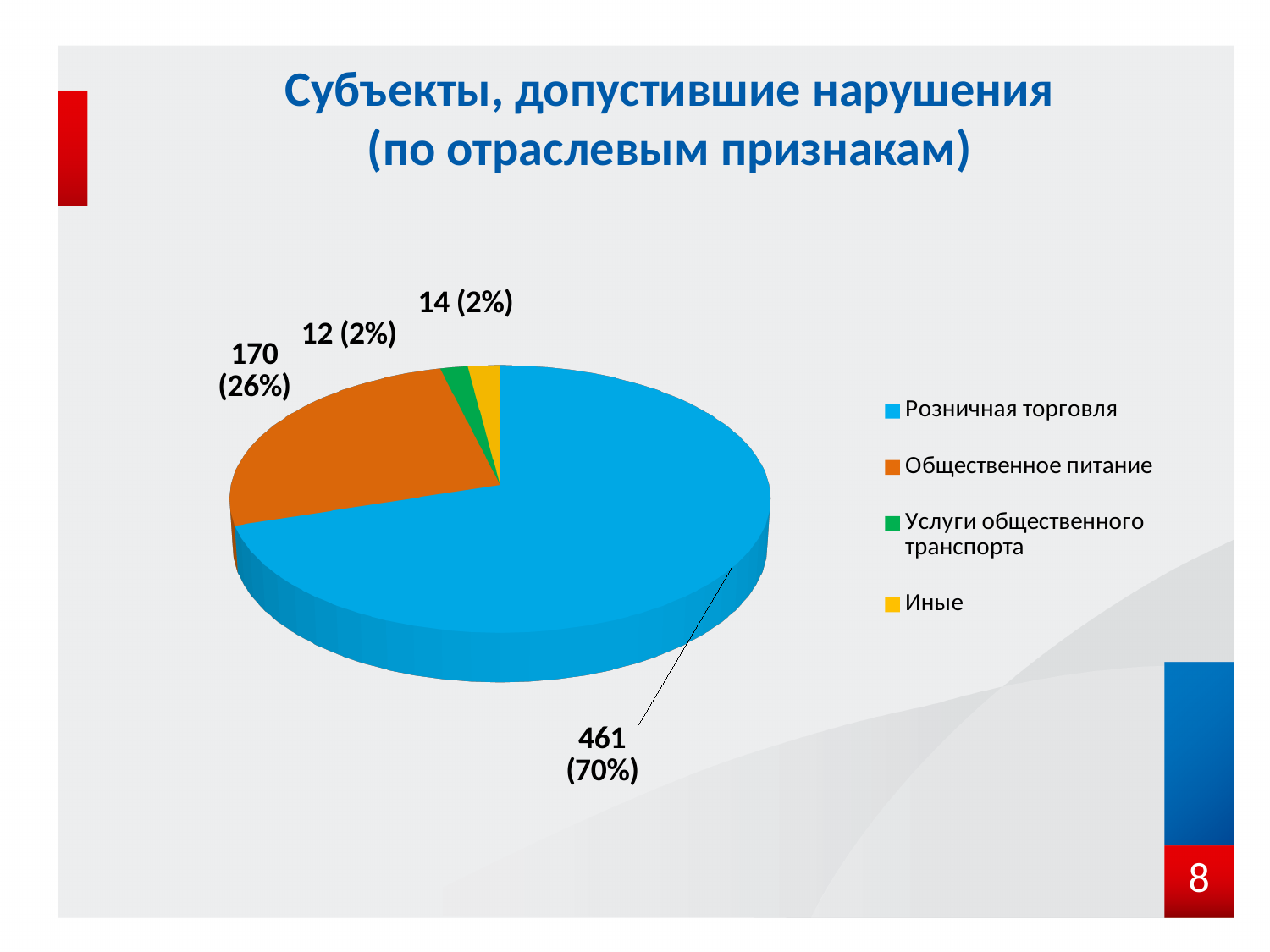

Субъекты, допустившие нарушения
(по отраслевым признакам)

[unsupported chart]

8